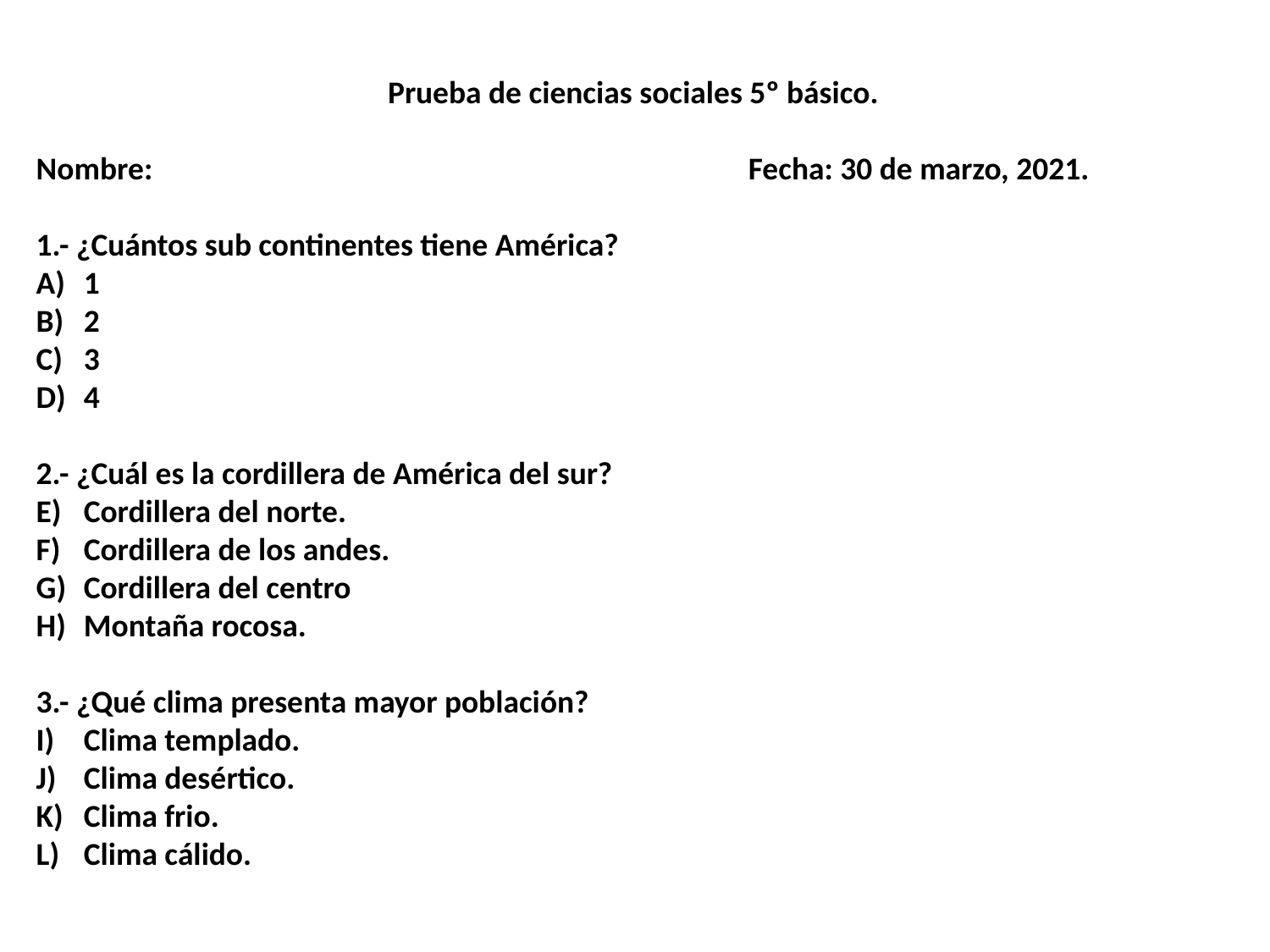

Prueba de ciencias sociales 5º básico.

Nombre:                                                                                   Fecha: 30 de marzo, 2021.

1.- ¿Cuántos sub continentes tiene América?
1
2
3
4

2.- ¿Cuál es la cordillera de América del sur?
Cordillera del norte.
Cordillera de los andes.
Cordillera del centro
Montaña rocosa.

3.- ¿Qué clima presenta mayor población?
Clima templado.
Clima desértico.
Clima frio.
Clima cálido.